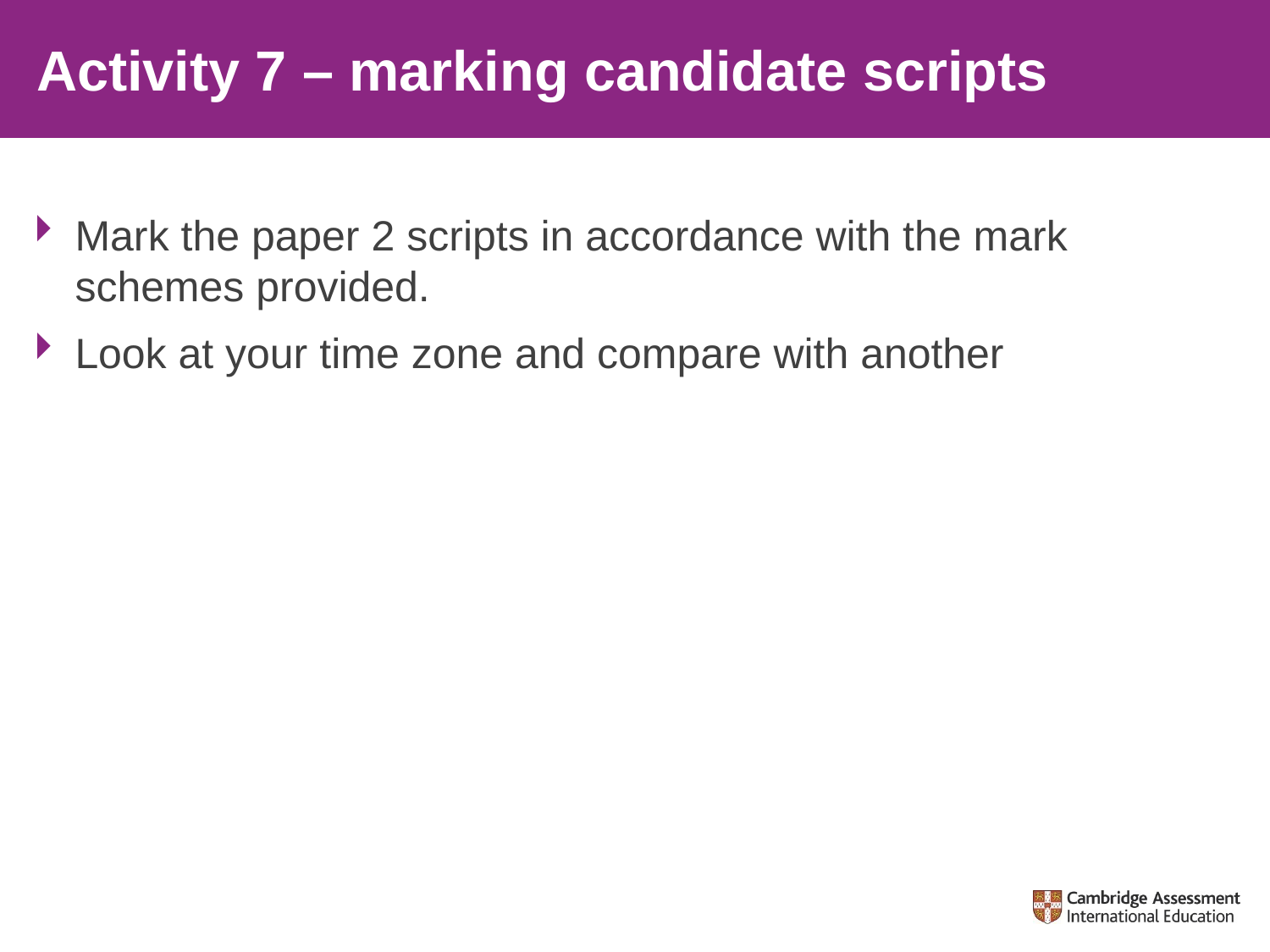

# Activity 7 – marking candidate scripts
Mark the paper 2 scripts in accordance with the mark schemes provided.
Look at your time zone and compare with another